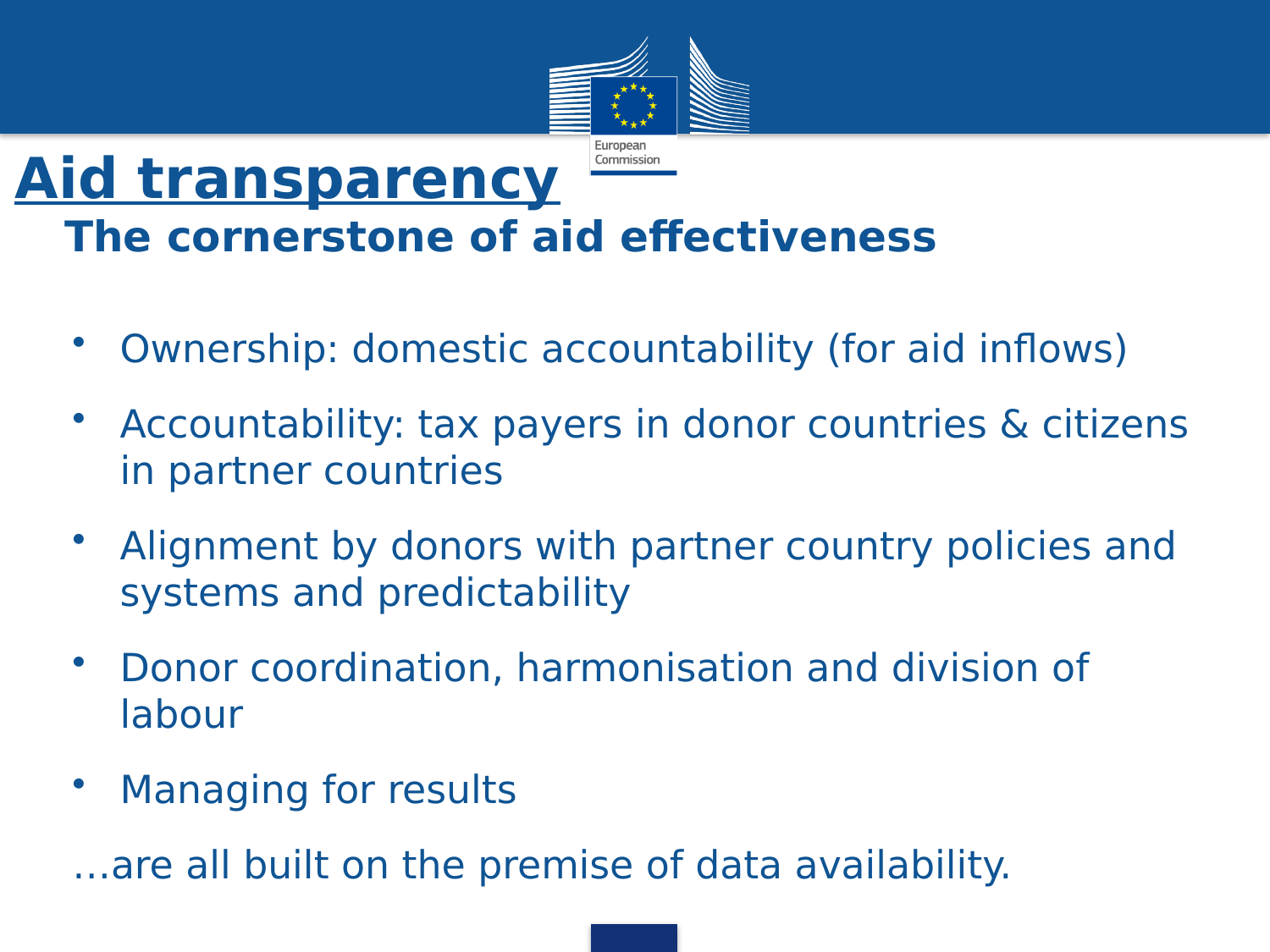

# Aid transparency The cornerstone of aid effectiveness
Ownership: domestic accountability (for aid inflows)
Accountability: tax payers in donor countries & citizens in partner countries
Alignment by donors with partner country policies and systems and predictability
Donor coordination, harmonisation and division of labour
Managing for results
…are all built on the premise of data availability.